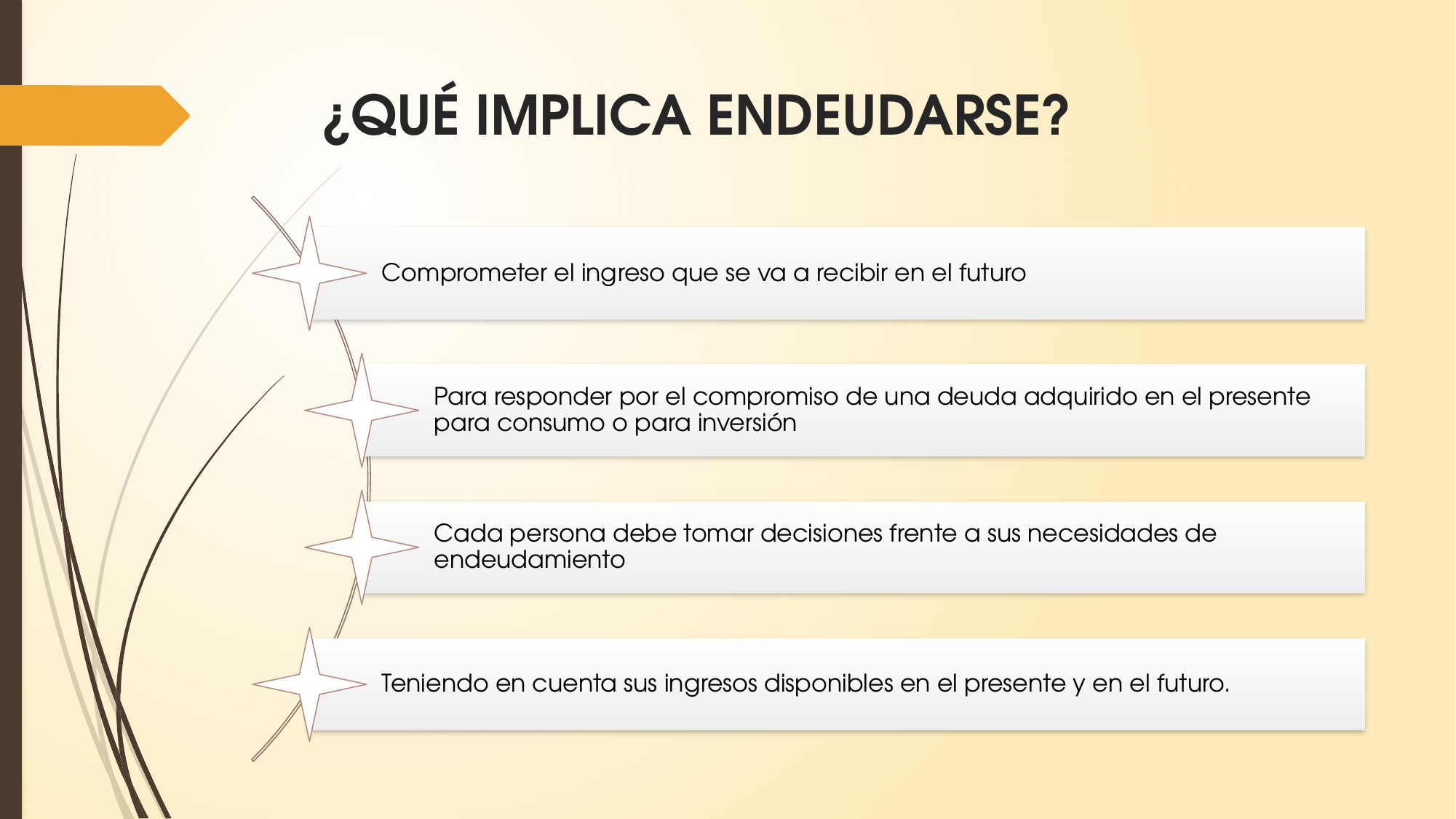

# ¿QUÉ IMPLICA ENDEUDARSE?
Comprometer el ingreso que se va a recibir en el futuro
Para responder por el compromiso de una deuda adquirido en el presente para consumo o para inversión
Cada persona debe tomar decisiones frente a sus necesidades de endeudamiento
Teniendo en cuenta sus ingresos disponibles en el presente y en el futuro.